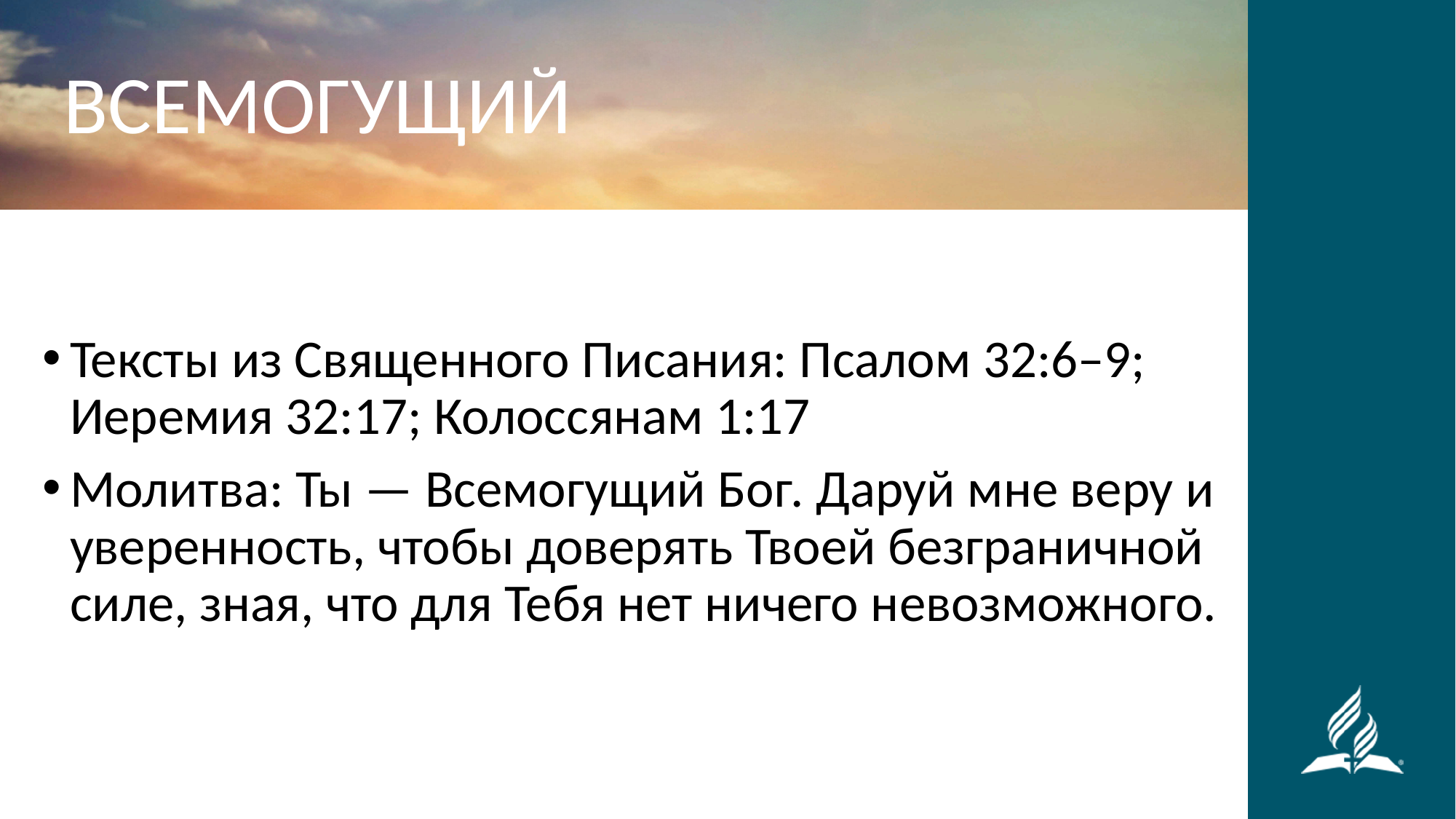

ВСЕМОГУЩИЙ

Тексты из Священного Писания: Псалом 32:6–9; Иеремия 32:17; Колоссянам 1:17
Молитва: Ты — Всемогущий Бог. Даруй мне веру и уверенность, чтобы доверять Твоей безграничной силе, зная, что для Тебя нет ничего невозможного.